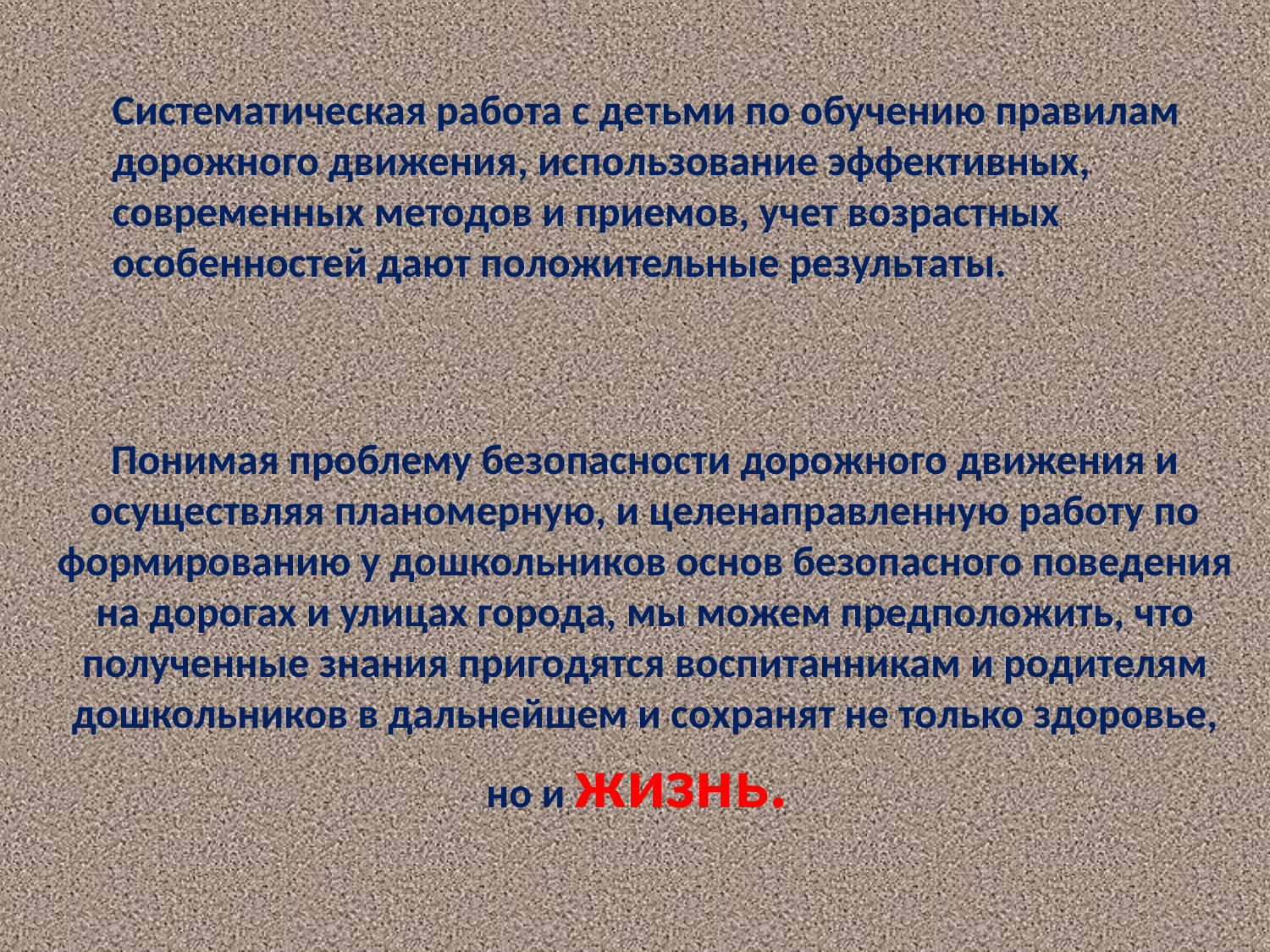

Систематическая работа с детьми по обучению правилам дорожного движения, использование эффективных, современных методов и приемов, учет возрастных особенностей дают положительные результаты.
Понимая проблему безопасности дорожного движения и осуществляя планомерную, и целенаправленную работу по формированию у дошкольников основ безопасного поведения на дорогах и улицах города, мы можем предположить, что полученные знания пригодятся воспитанникам и родителям дошкольников в дальнейшем и сохранят не только здоровье, но и жизнь.